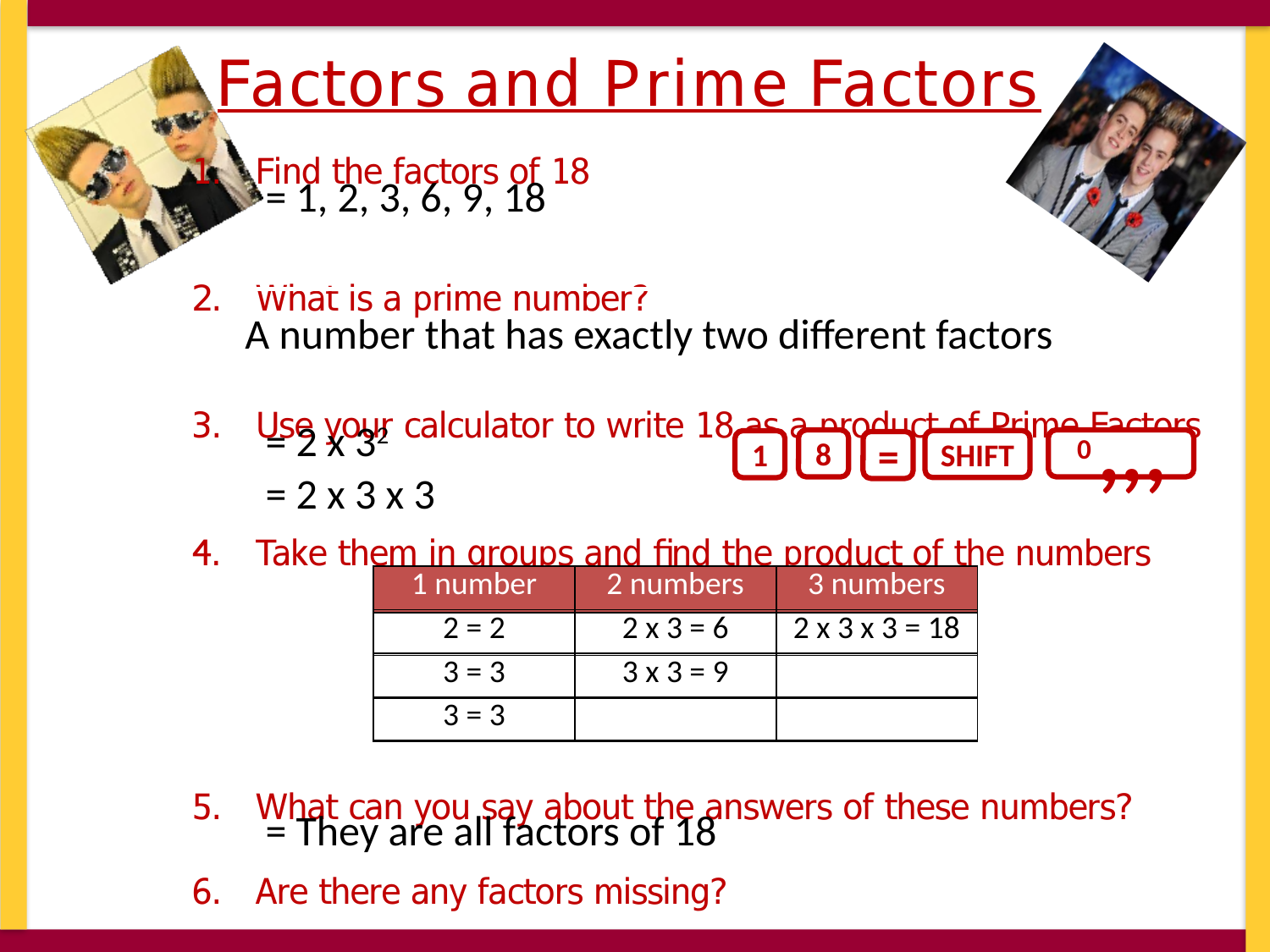

Find the factors of 18
What is a prime number?
Use your calculator to write 18 as a product of Prime Factors
Take them in groups and find the product of the numbers

What can you say about the answers of these numbers?
Are there any factors missing?
= 1, 2, 3, 6, 9, 18
 A number that has exactly two different factors
= 2 x 32
0

,,,
8
SHIFT
1
=
= 2 x 3 x 3
| 1 number | 2 numbers | 3 numbers |
| --- | --- | --- |
|  |  |  |
|  |  |  |
|  |  |  |
| 1 number | 2 numbers | 3 numbers |
| --- | --- | --- |
| 2 = 2 | 2 x 3 = 6 | 2 x 3 x 3 = 18 |
| 3 = 3 | 3 x 3 = 9 |  |
| 3 = 3 |  |  |
= They are all factors of 18